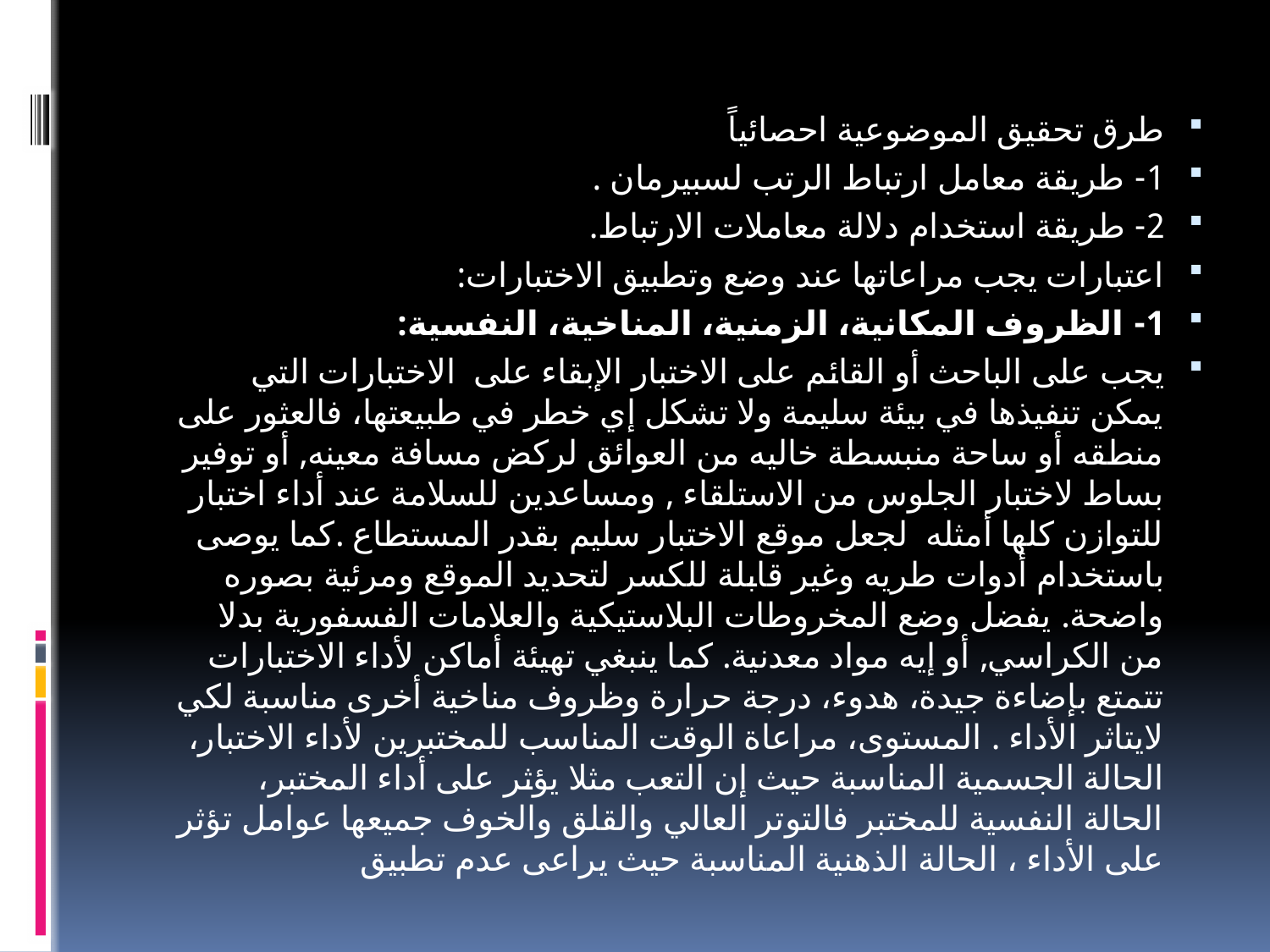

طرق تحقيق الموضوعية احصائياً
1- طريقة معامل ارتباط الرتب لسبيرمان .
2- طريقة استخدام دلالة معاملات الارتباط.
اعتبارات يجب مراعاتها عند وضع وتطبيق الاختبارات:
1- الظروف المكانية، الزمنية، المناخية، النفسية:
يجب على الباحث أو القائم على الاختبار الإبقاء على  الاختبارات التي يمكن تنفيذها في بيئة سليمة ولا تشكل إي خطر في طبيعتها، فالعثور على منطقه أو ساحة منبسطة خاليه من العوائق لركض مسافة معينه, أو توفير بساط لاختبار الجلوس من الاستلقاء , ومساعدين للسلامة عند أداء اختبار للتوازن كلها أمثله  لجعل موقع الاختبار سليم بقدر المستطاع .كما يوصى باستخدام أدوات طريه وغير قابلة للكسر لتحديد الموقع ومرئية بصوره واضحة. يفضل وضع المخروطات البلاستيكية والعلامات الفسفورية بدلا من الكراسي, أو إيه مواد معدنية. كما ينبغي تهيئة أماكن لأداء الاختبارات تتمتع بإضاءة جيدة، هدوء، درجة حرارة وظروف مناخية أخرى مناسبة لكي لايتاثر الأداء . المستوى، مراعاة الوقت المناسب للمختبرين لأداء الاختبار، الحالة الجسمية المناسبة حيث إن التعب مثلا يؤثر على أداء المختبر، الحالة النفسية للمختبر فالتوتر العالي والقلق والخوف جميعها عوامل تؤثر على الأداء ، الحالة الذهنية المناسبة حيث يراعى عدم تطبيق